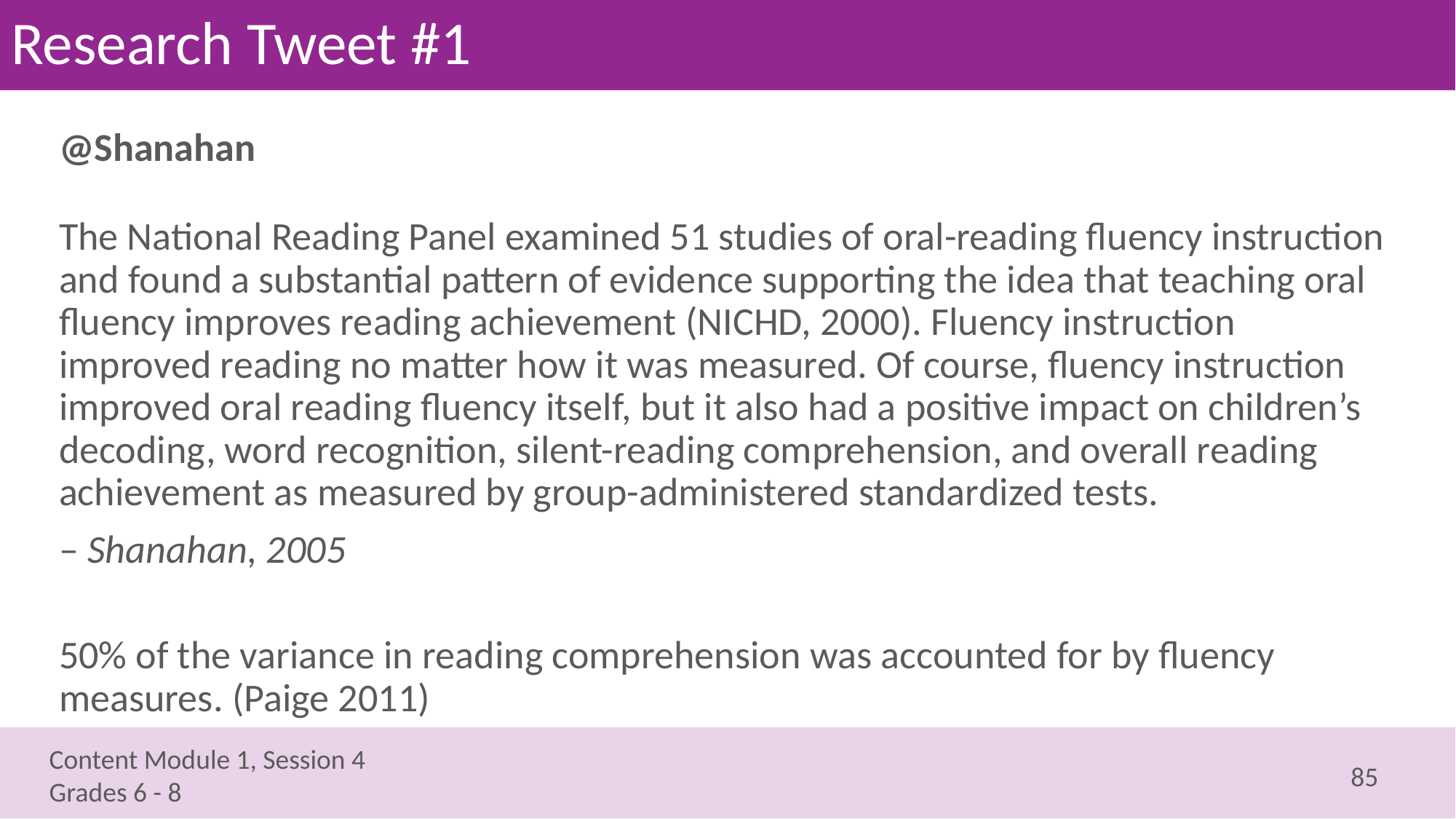

# Research Tweet #1
@Shanahan

The National Reading Panel examined 51 studies of oral-reading fluency instruction and found a substantial pattern of evidence supporting the idea that teaching oral fluency improves reading achievement (NICHD, 2000). Fluency instruction improved reading no matter how it was measured. Of course, fluency instruction improved oral reading fluency itself, but it also had a positive impact on children’s decoding, word recognition, silent-reading comprehension, and overall reading achievement as measured by group-administered standardized tests.
– Shanahan, 2005

50% of the variance in reading comprehension was accounted for by fluency measures. (Paige 2011)

85